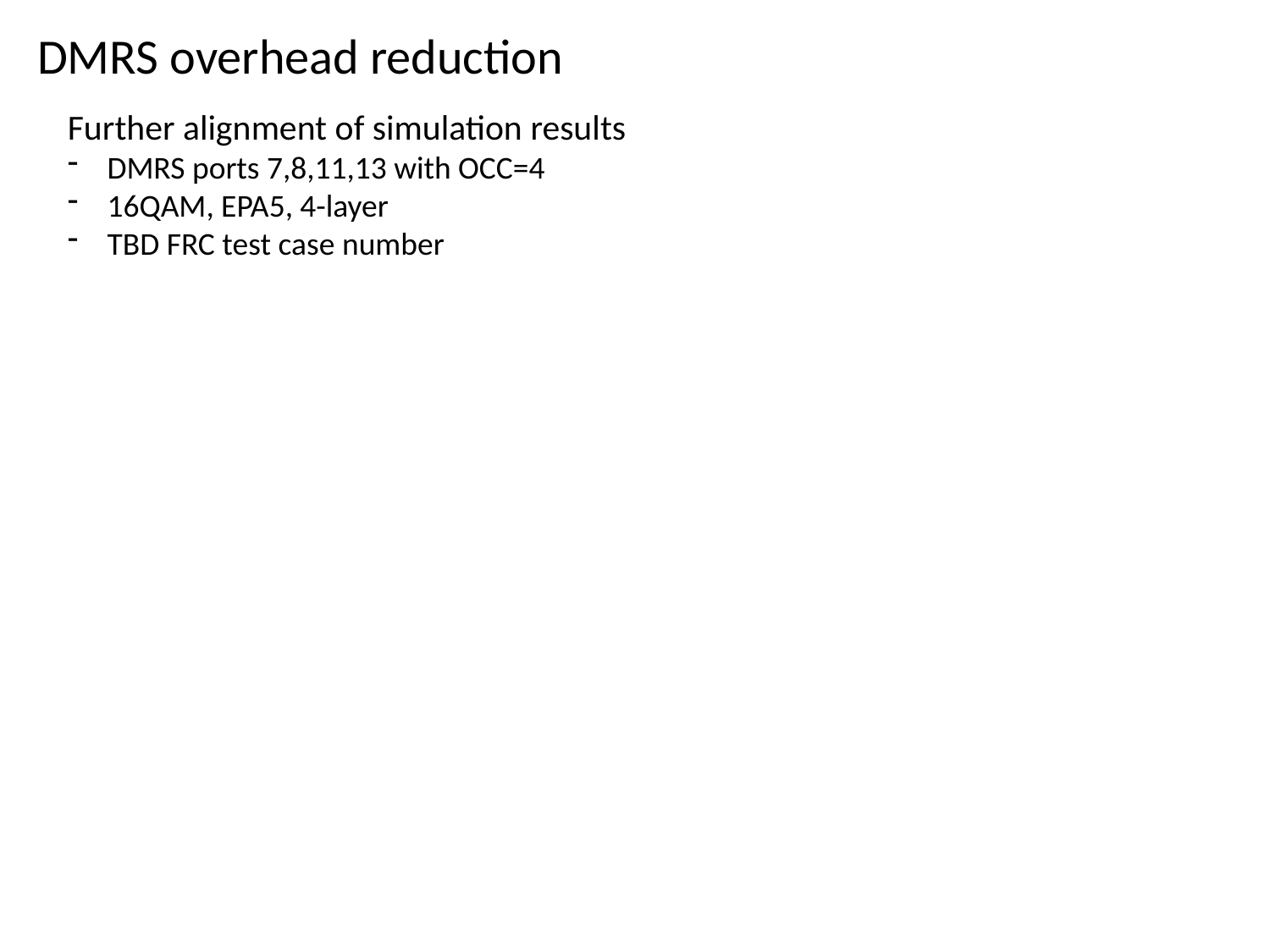

# DMRS overhead reduction
Further alignment of simulation results
DMRS ports 7,8,11,13 with OCC=4
16QAM, EPA5, 4-layer
TBD FRC test case number